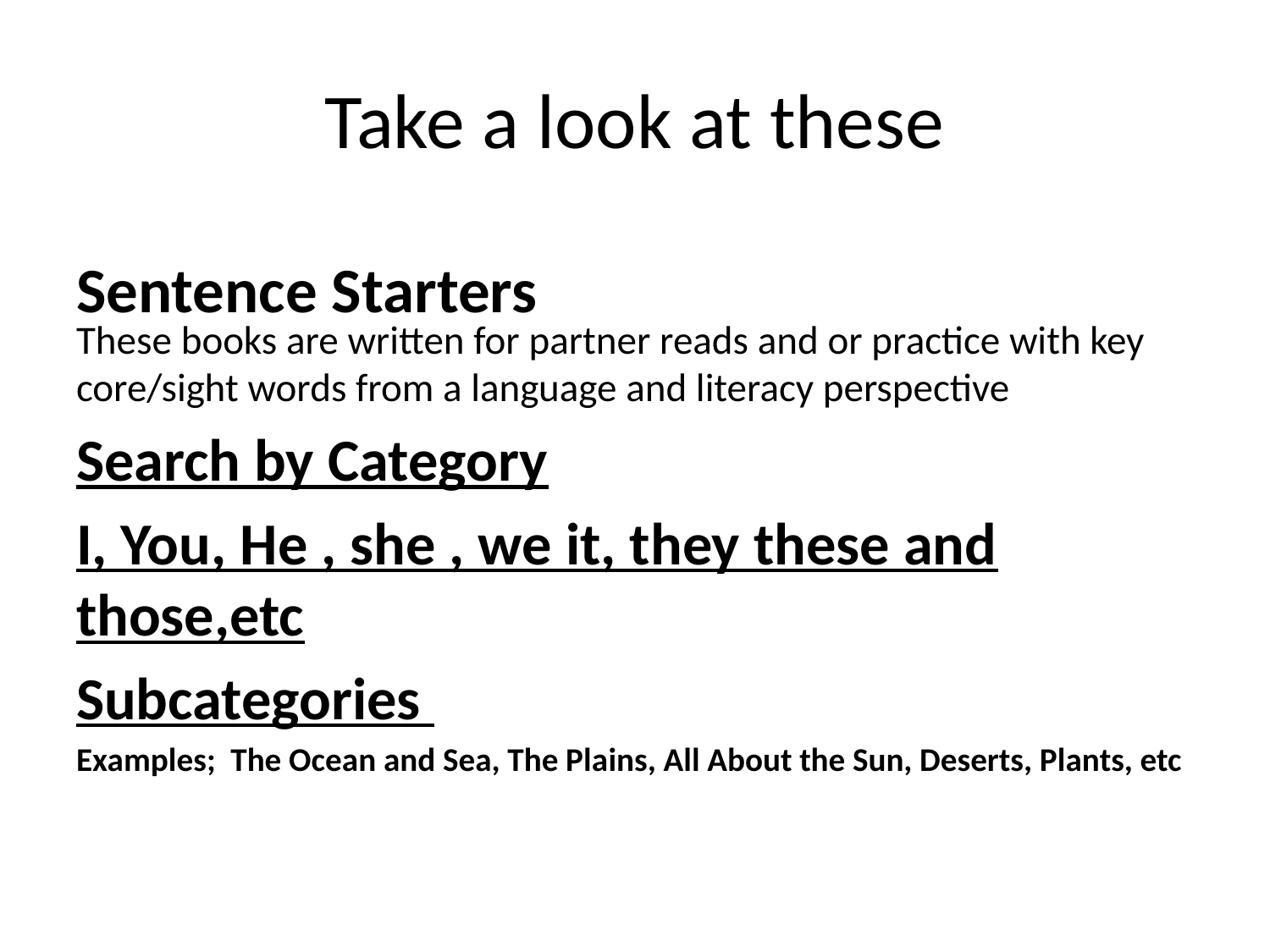

# Take a look at these

These books are written for partner reads and or practice with key core/sight words from a language and literacy perspective
Search by Category
I, You, He , she , we it, they these and those,etc
Subcategories
Examples;  The Ocean and Sea, The Plains, All About the Sun, Deserts, Plants, etc

Sentence Starters